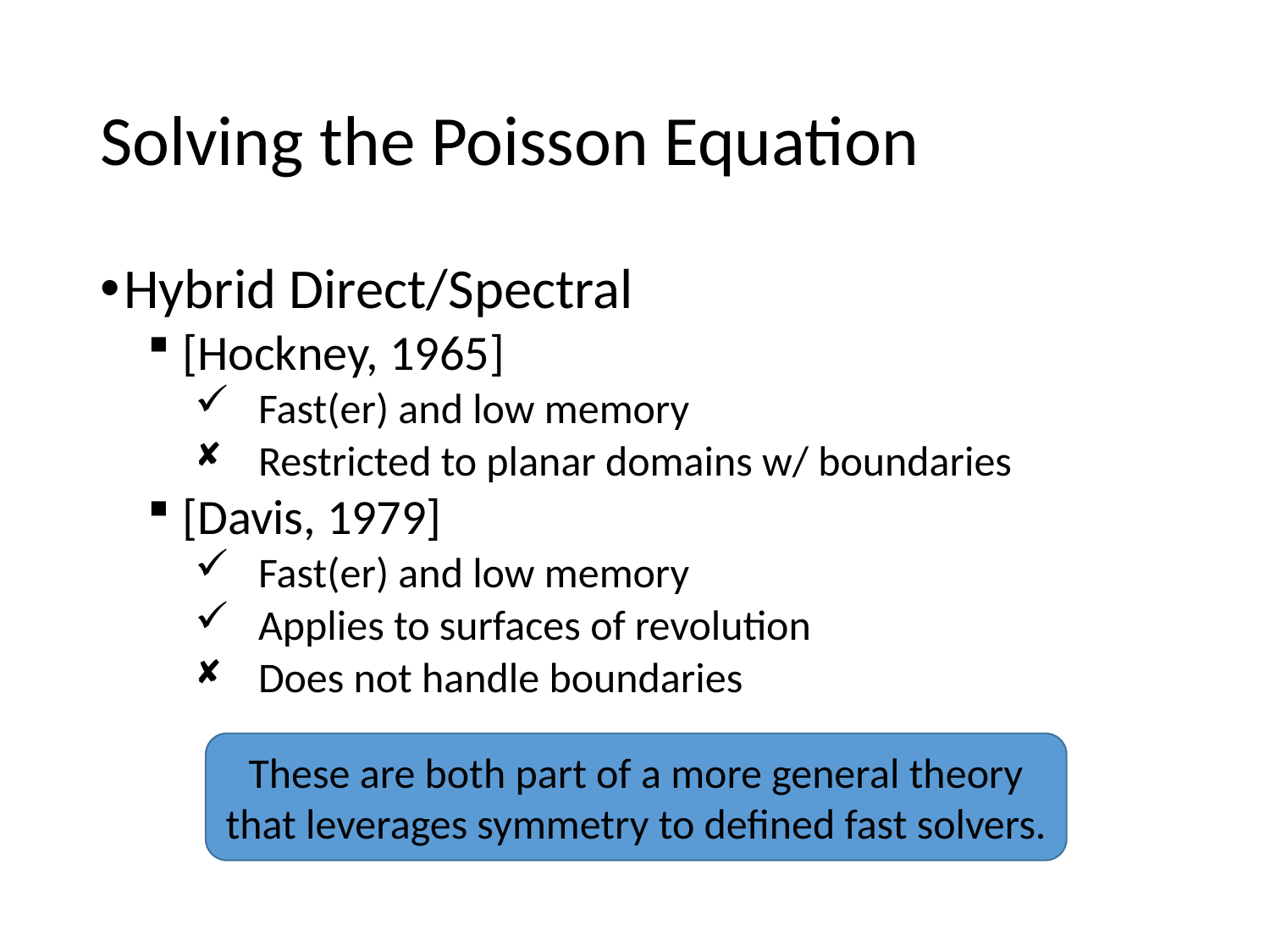

# Solving the Poisson Equation
Hybrid Direct/Spectral
 [Hockney, 1965]
Fast(er) and low memory
Restricted to planar domains w/ boundaries
 [Davis, 1979]
Fast(er) and low memory
Applies to surfaces of revolution
Does not handle boundaries

These are both part of a more general theory that leverages symmetry to defined fast solvers.